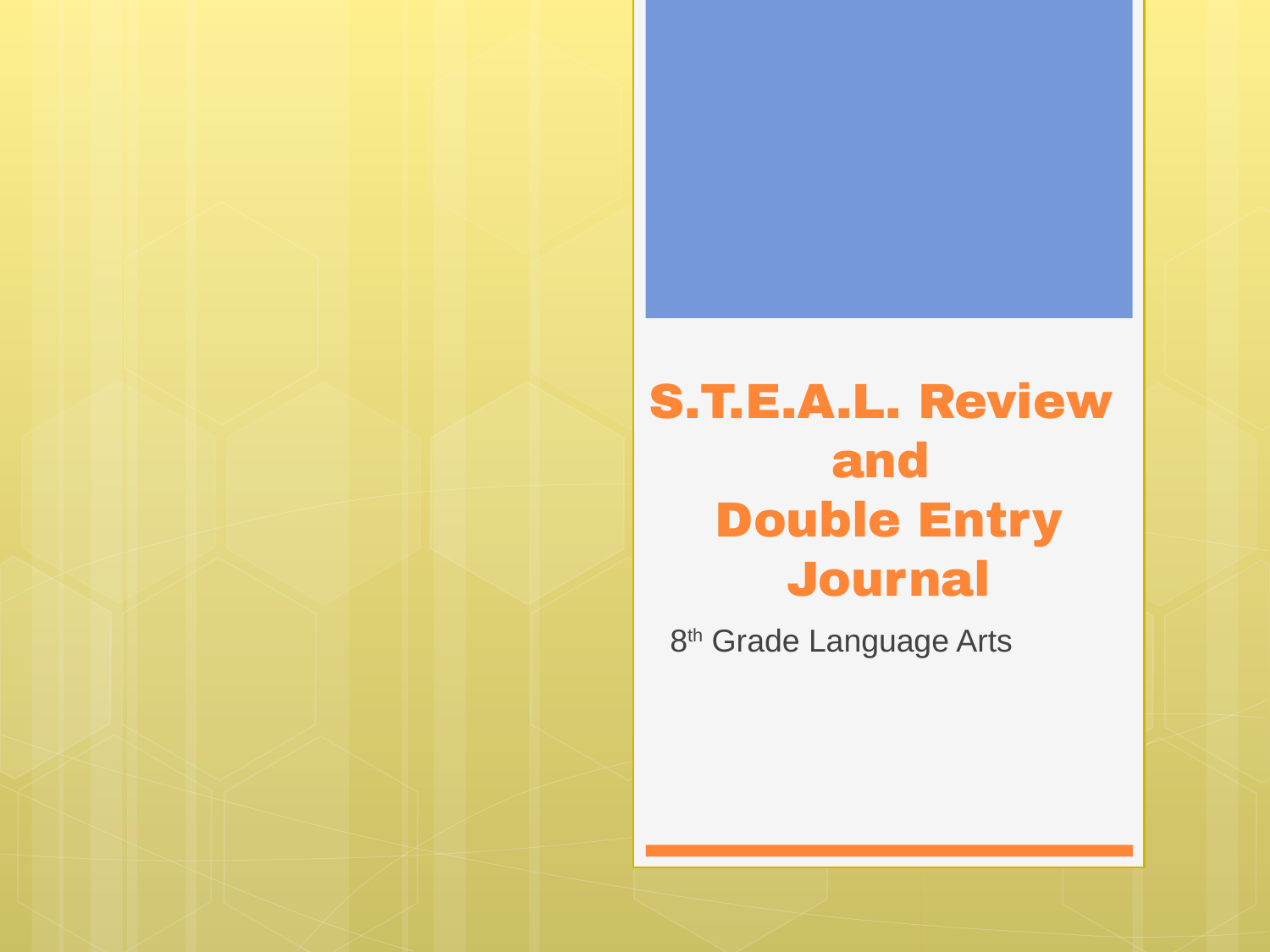

# S.T.E.A.L. Review and Double Entry Journal
8th Grade Language Arts